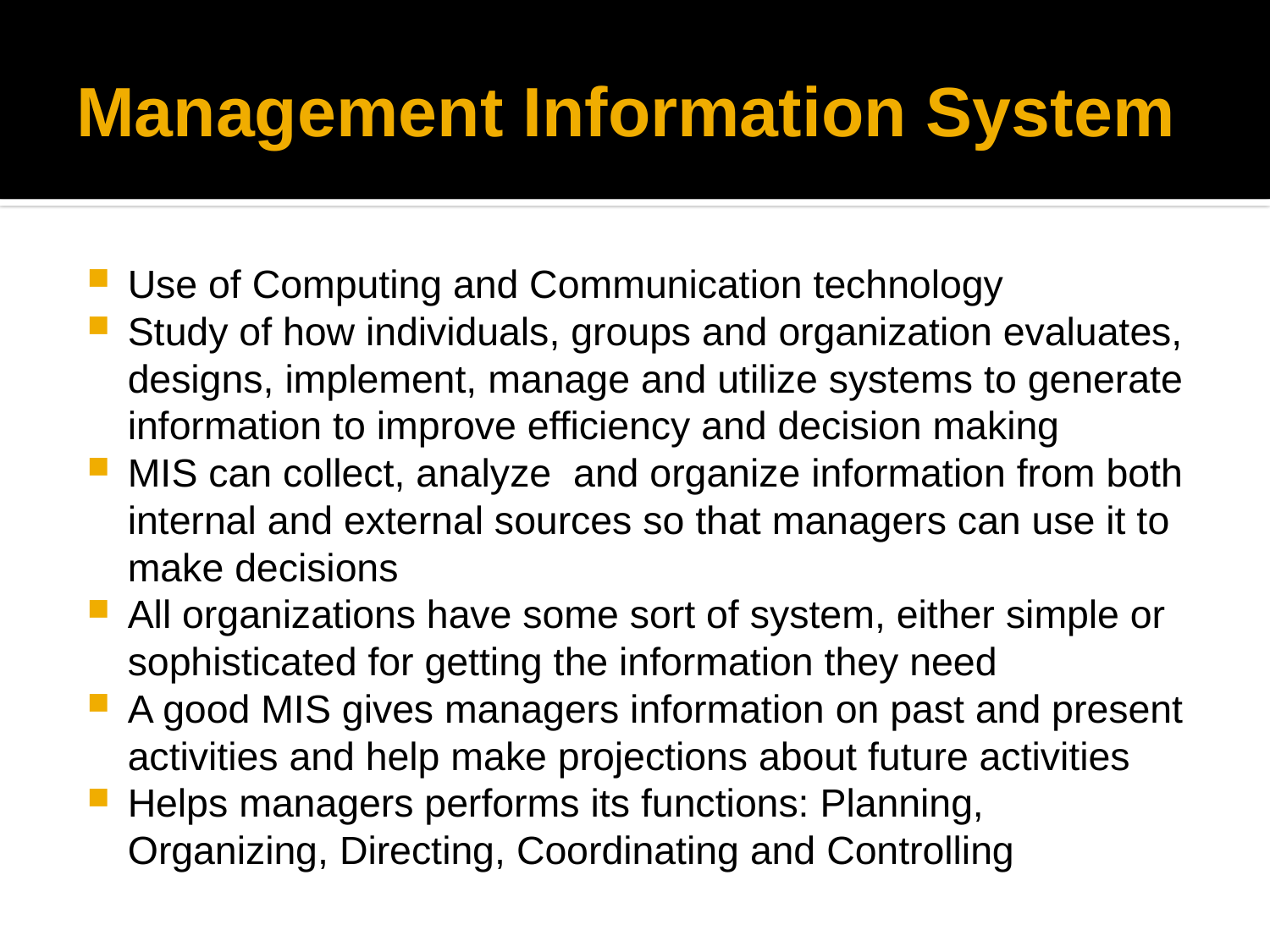

# Management Information System
Use of Computing and Communication technology
Study of how individuals, groups and organization evaluates, designs, implement, manage and utilize systems to generate information to improve efficiency and decision making
MIS can collect, analyze  and organize information from both internal and external sources so that managers can use it to make decisions
All organizations have some sort of system, either simple or sophisticated for getting the information they need
A good MIS gives managers information on past and present activities and help make projections about future activities
Helps managers performs its functions: Planning, Organizing, Directing, Coordinating and Controlling